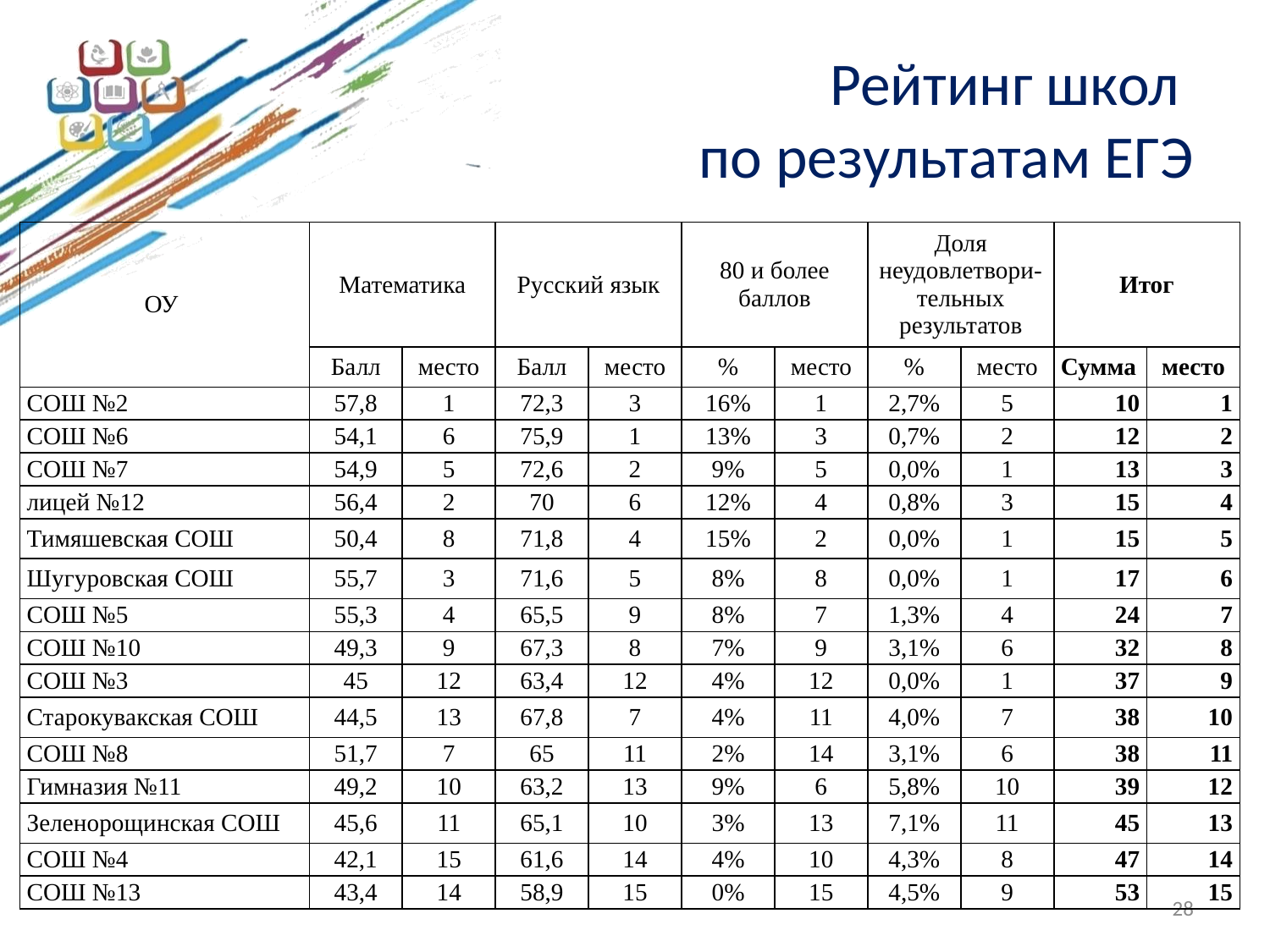

# Рейтинг школ по результатам ЕГЭ
| ОУ | Математика |  | Русский язык |  | 80 и более баллов |  | Доля неудовлетвори-тельных результатов |  | Итог |  |
| --- | --- | --- | --- | --- | --- | --- | --- | --- | --- | --- |
|  | Балл | место | Балл | место | % | место | % | место | Сумма | место |
| СОШ №2 | 57,8 | 1 | 72,3 | 3 | 16% | 1 | 2,7% | 5 | 10 | 1 |
| СОШ №6 | 54,1 | 6 | 75,9 | 1 | 13% | 3 | 0,7% | 2 | 12 | 2 |
| СОШ №7 | 54,9 | 5 | 72,6 | 2 | 9% | 5 | 0,0% | 1 | 13 | 3 |
| лицей №12 | 56,4 | 2 | 70 | 6 | 12% | 4 | 0,8% | 3 | 15 | 4 |
| Тимяшевская СОШ | 50,4 | 8 | 71,8 | 4 | 15% | 2 | 0,0% | 1 | 15 | 5 |
| Шугуровская СОШ | 55,7 | 3 | 71,6 | 5 | 8% | 8 | 0,0% | 1 | 17 | 6 |
| СОШ №5 | 55,3 | 4 | 65,5 | 9 | 8% | 7 | 1,3% | 4 | 24 | 7 |
| СОШ №10 | 49,3 | 9 | 67,3 | 8 | 7% | 9 | 3,1% | 6 | 32 | 8 |
| СОШ №3 | 45 | 12 | 63,4 | 12 | 4% | 12 | 0,0% | 1 | 37 | 9 |
| Старокувакская СОШ | 44,5 | 13 | 67,8 | 7 | 4% | 11 | 4,0% | 7 | 38 | 10 |
| СОШ №8 | 51,7 | 7 | 65 | 11 | 2% | 14 | 3,1% | 6 | 38 | 11 |
| Гимназия №11 | 49,2 | 10 | 63,2 | 13 | 9% | 6 | 5,8% | 10 | 39 | 12 |
| Зеленорощинская СОШ | 45,6 | 11 | 65,1 | 10 | 3% | 13 | 7,1% | 11 | 45 | 13 |
| СОШ №4 | 42,1 | 15 | 61,6 | 14 | 4% | 10 | 4,3% | 8 | 47 | 14 |
| СОШ №13 | 43,4 | 14 | 58,9 | 15 | 0% | 15 | 4,5% | 9 | 53 | 15 |
28